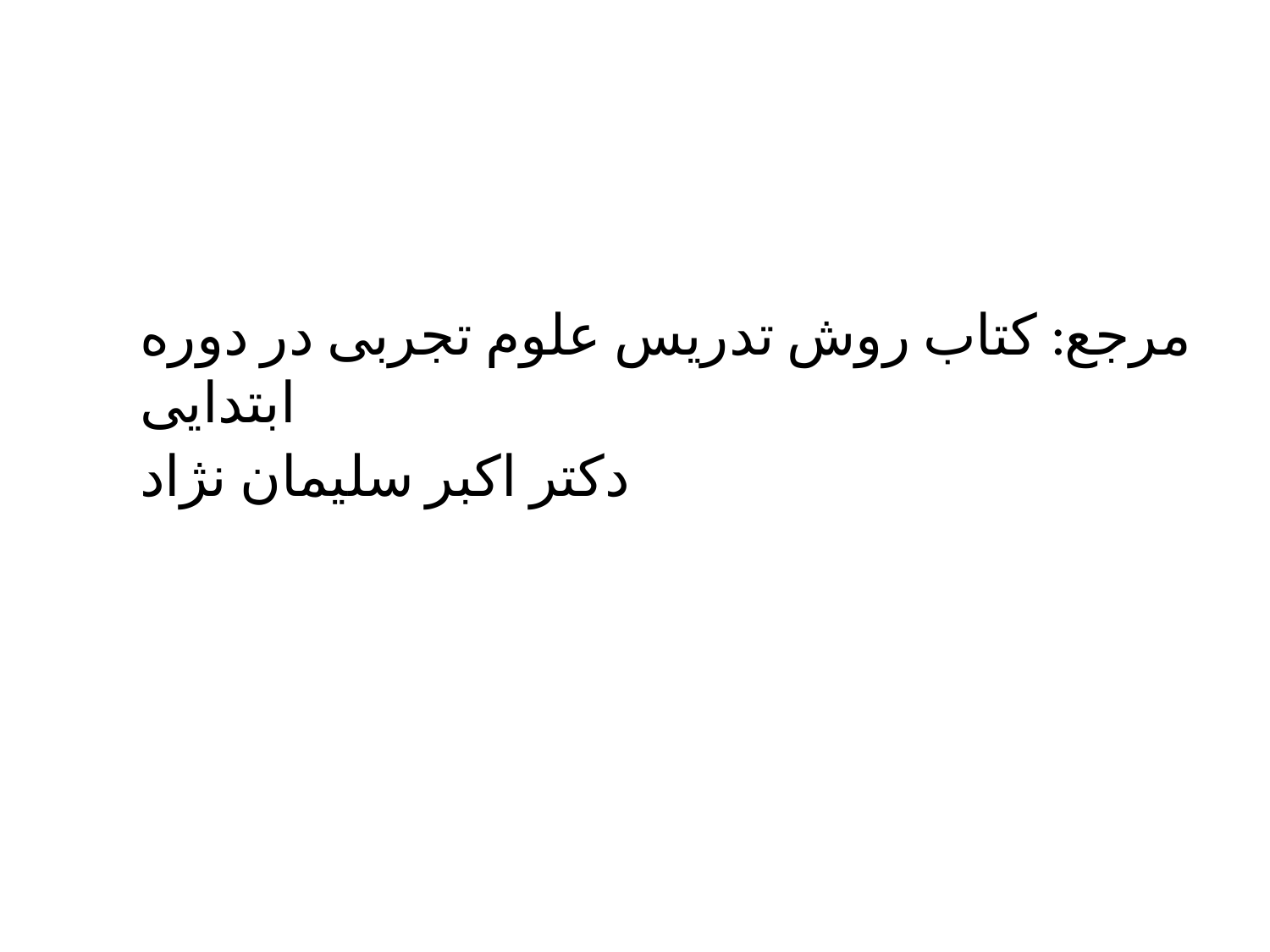

مرجع: کتاب روش تدریس علوم تجربی در دوره ابتدایی
دکتر اکبر سلیمان نژاد